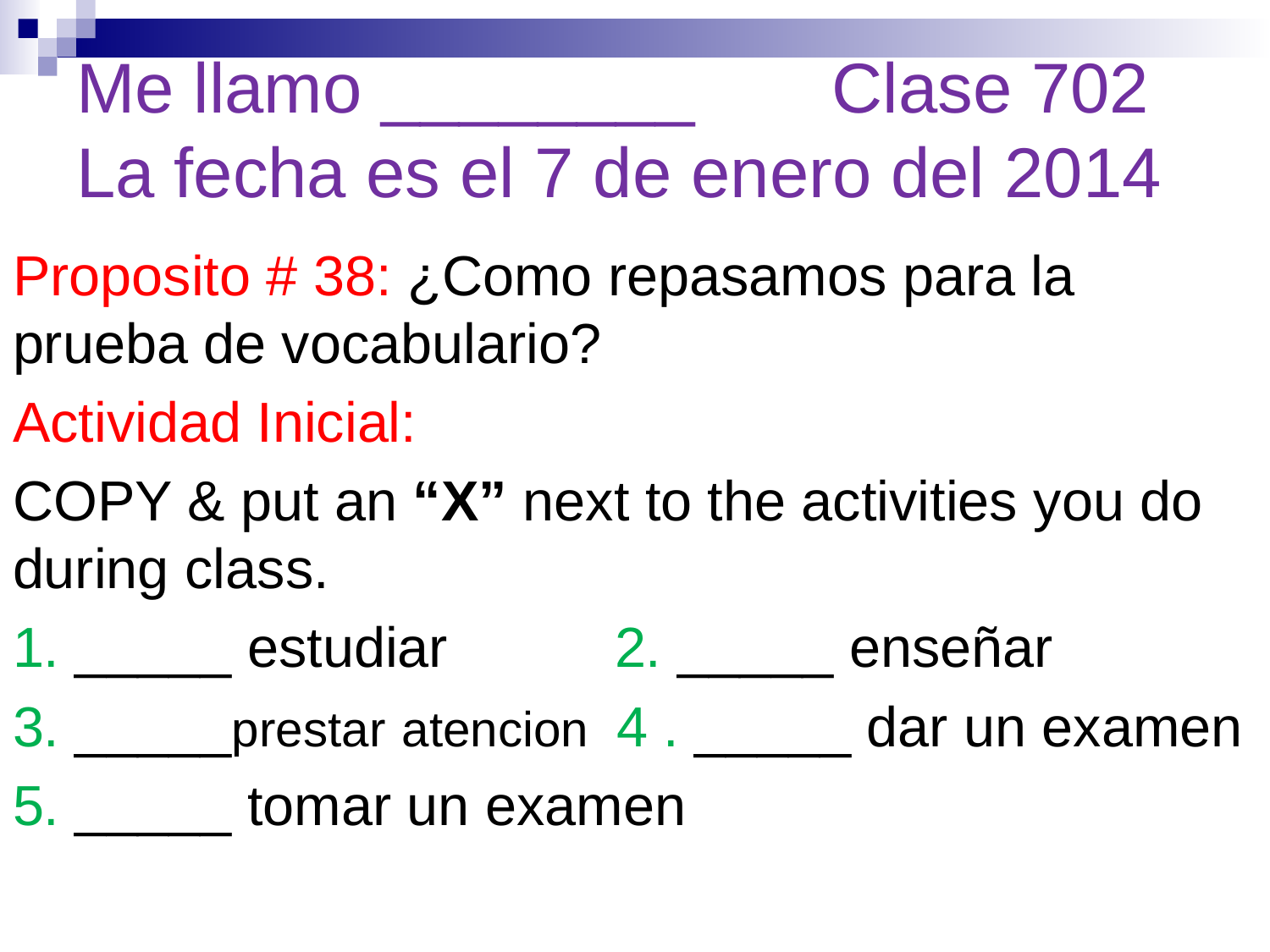

# Me llamo ________       Clase 702 La fecha es el 7 de enero del 2014
Proposito # 38: ¿Como repasamos para la prueba de vocabulario?
Actividad Inicial:
COPY & put an “X” next to the activities you do during class.
1. _____ estudiar	      2. _____ enseñar
3. _____prestar atencion  4 . _____ dar un examen
5. _____ tomar un examen